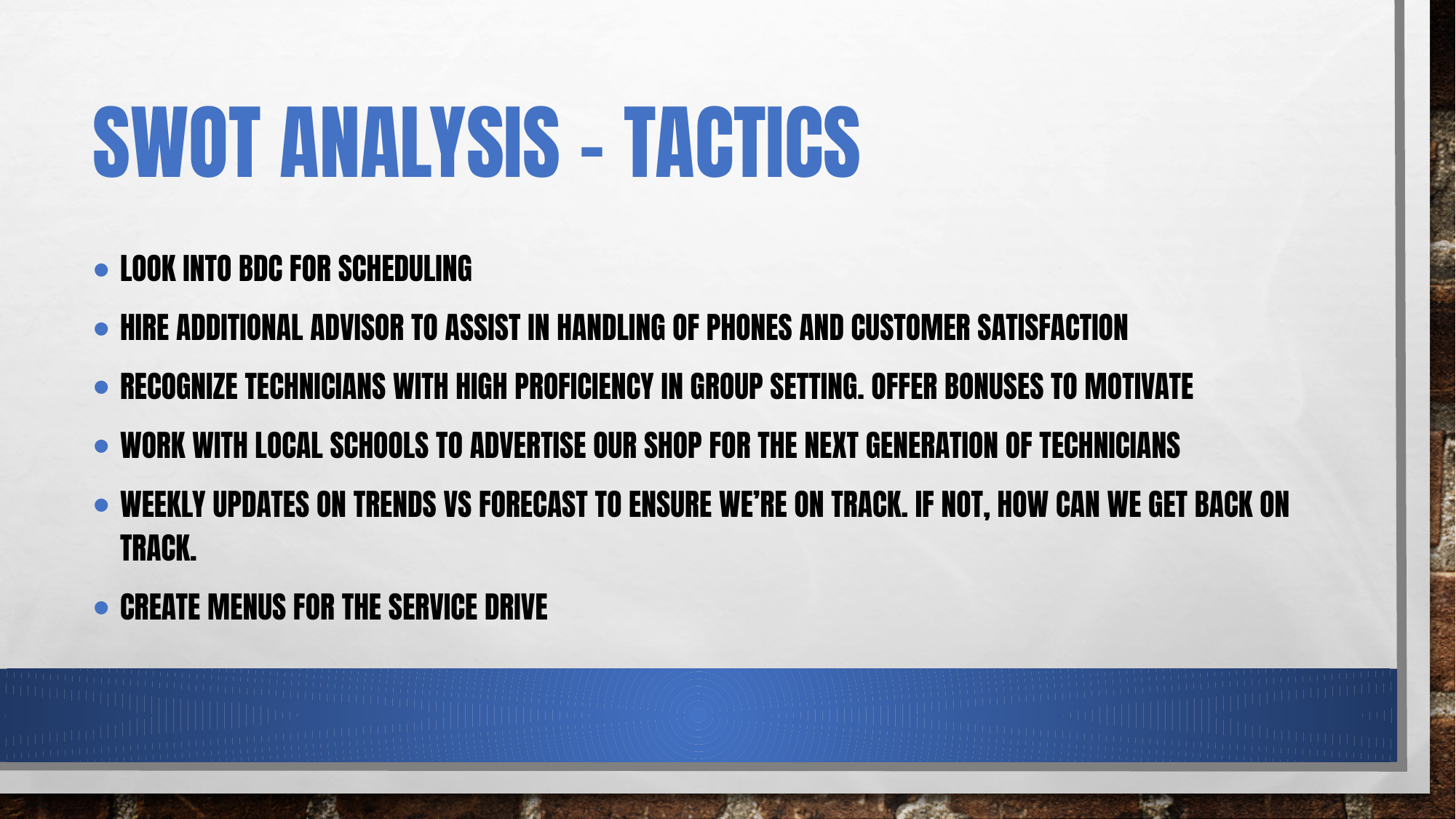

# SWOT Analysis - tactics
Look into bdc for scheduling
Hire additional advisor to assist in handling of phones and customer satisfaction
Recognize technicians with high proficiency in group setting. Offer bonuses to motivate
Work with local schools to advertise our shop for the next generation of technicians
Weekly updates on trends vs forecast to ensure we’re on track. If not, how can we get back on track.
Create menus for the service drive